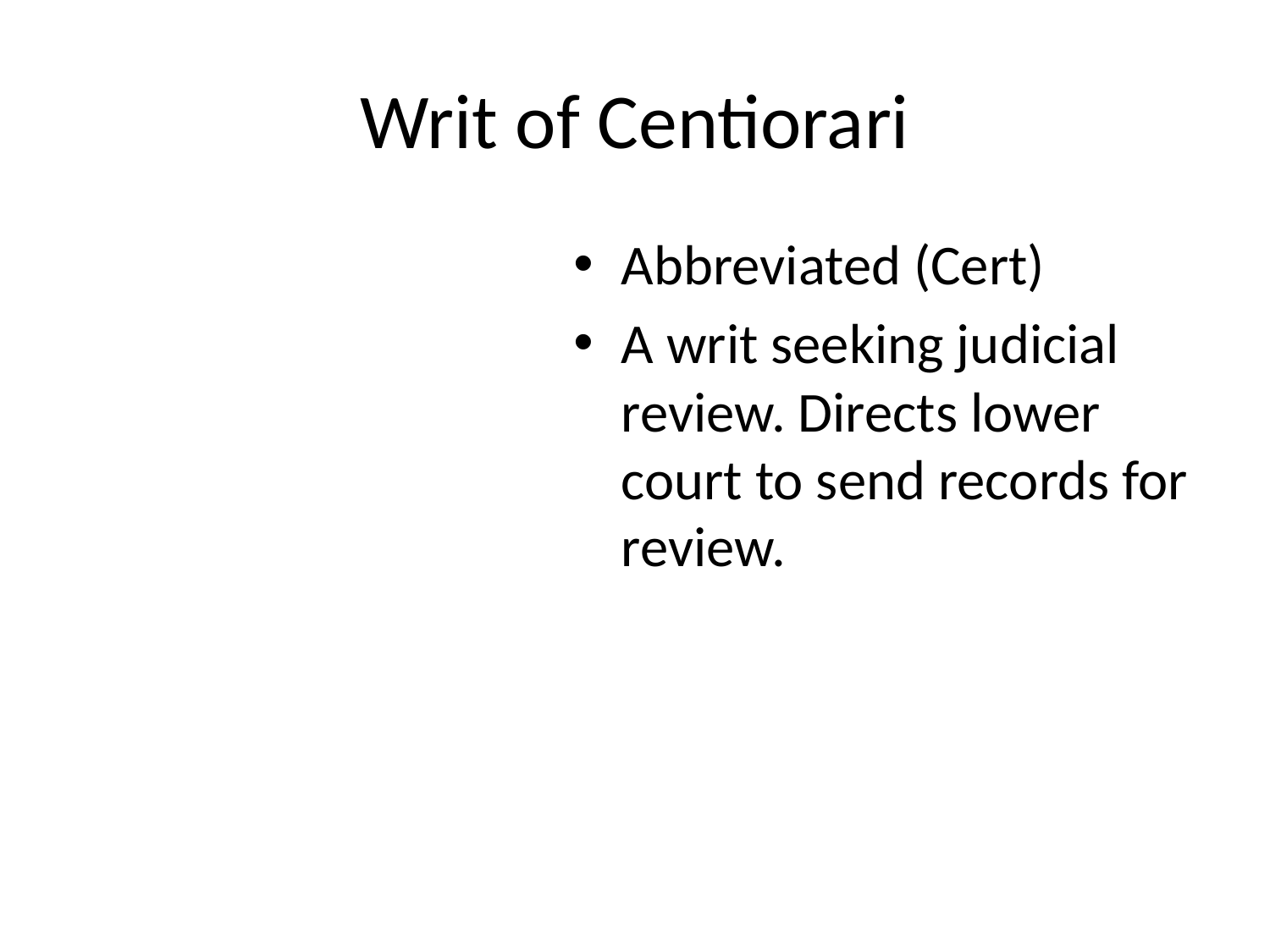

# Writ of Centiorari
Abbreviated (Cert)
A writ seeking judicial review. Directs lower court to send records for review.